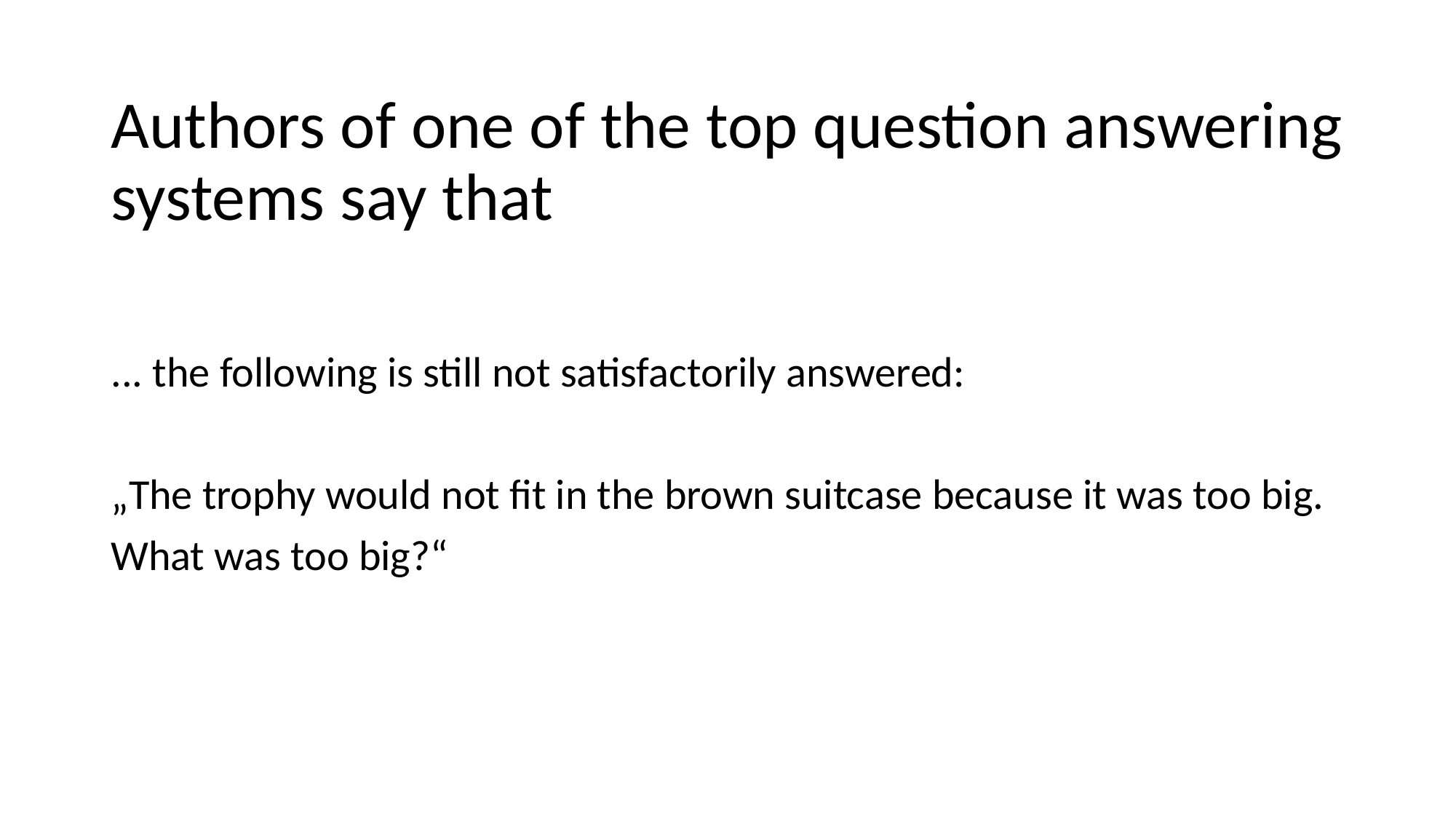

# Authors of one of the top question answering systems say that

... the following is still not satisfactorily answered:

„The trophy would not fit in the brown suitcase because it was too big.
What was too big?“